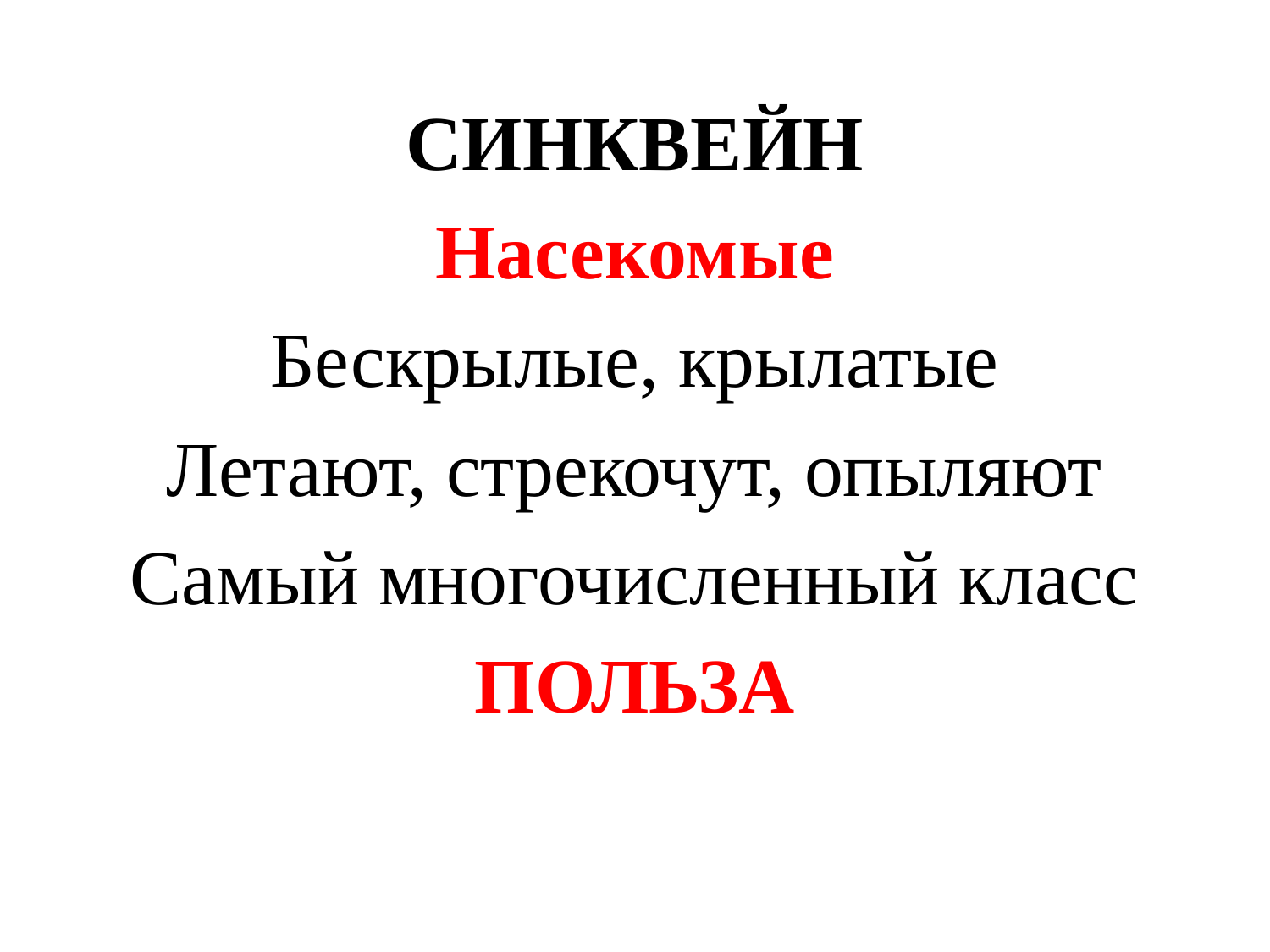

СИНКВЕЙН
Насекомые
Бескрылые, крылатые
Летают, стрекочут, опыляют
Самый многочисленный класс
ПОЛЬЗА